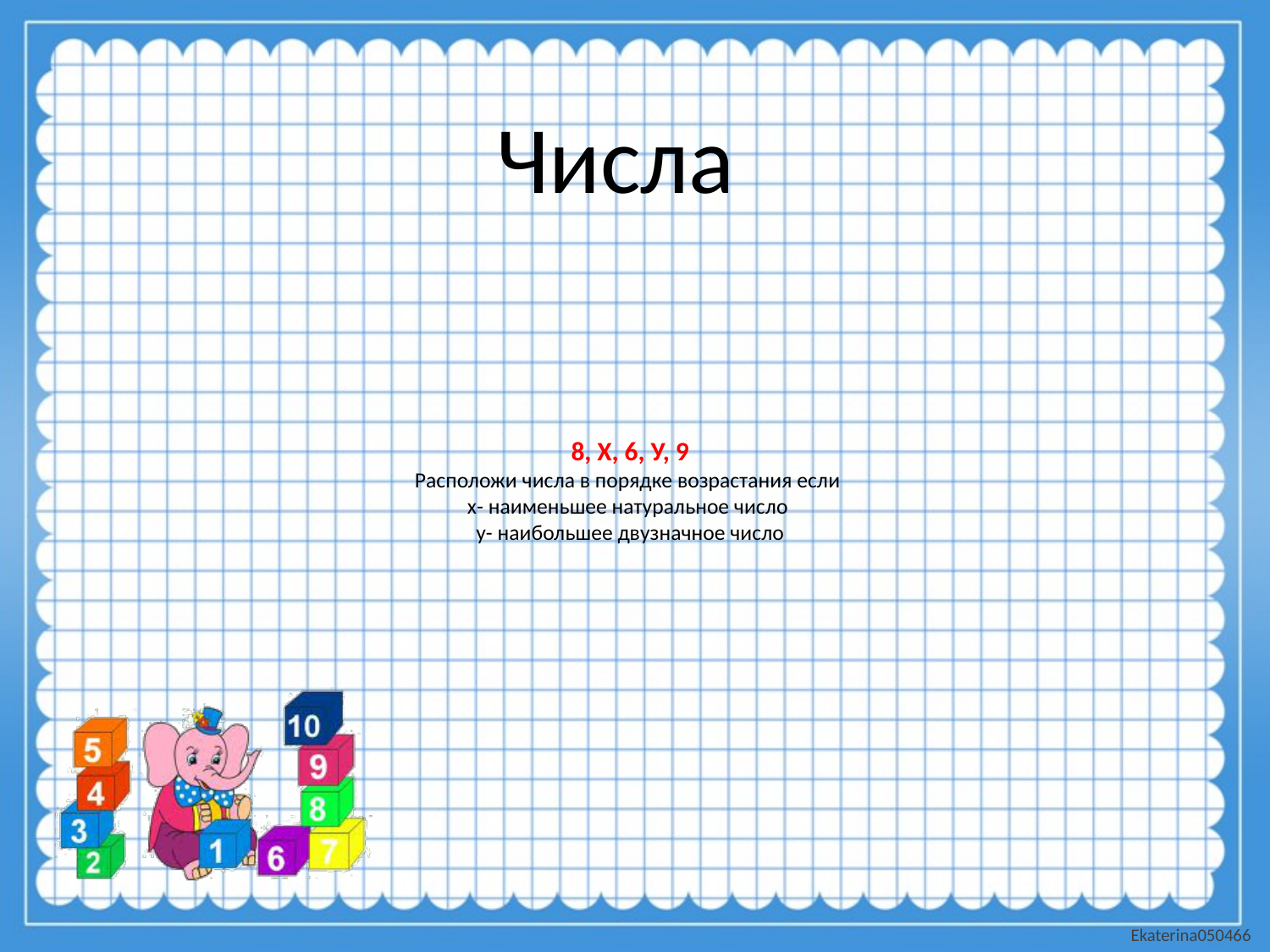

Числа
# 8, Х, 6, У, 9 Расположи числа в порядке возрастания если х- наименьшее натуральное число у- наибольшее двузначное число